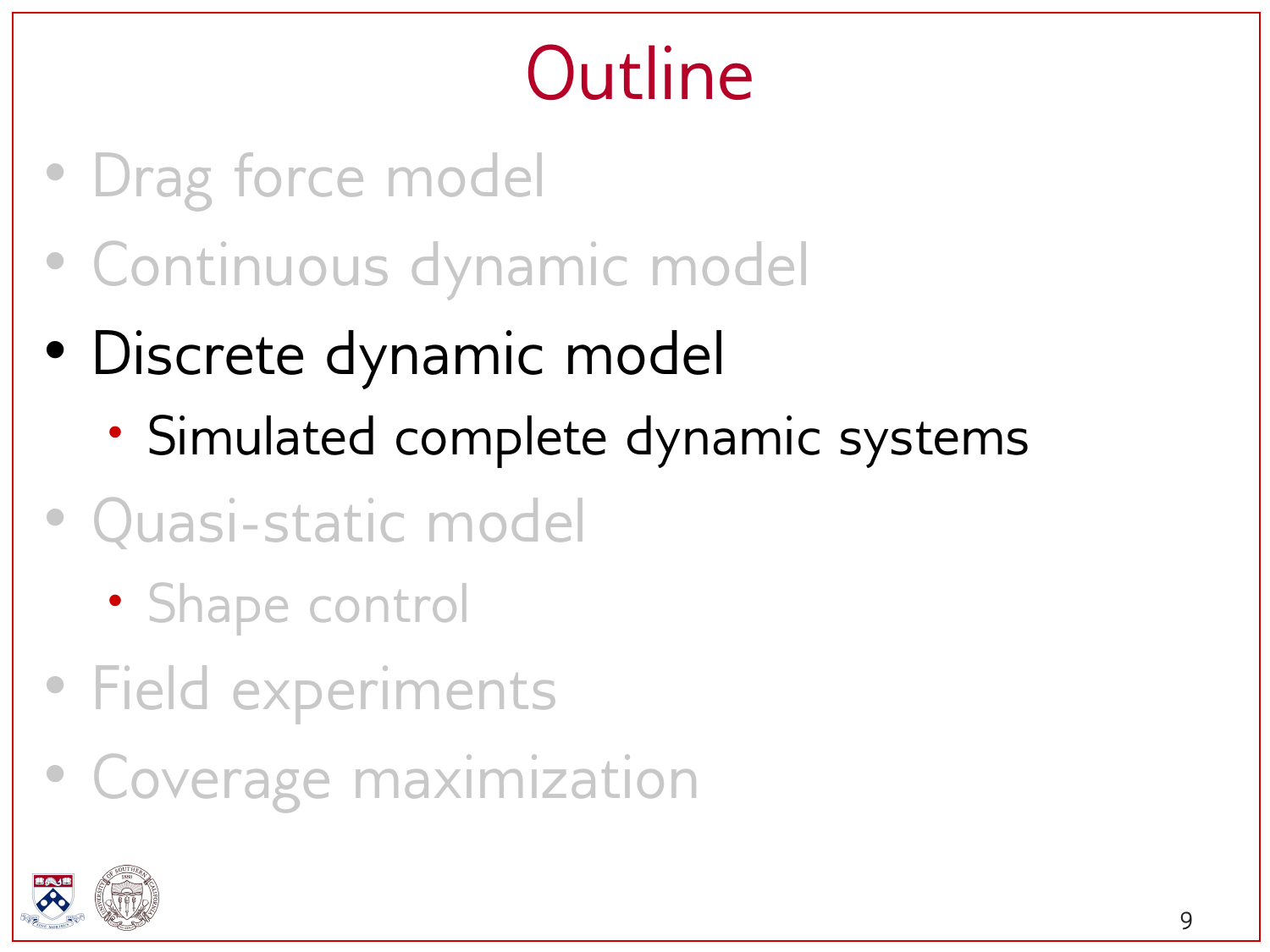

# Outline
Drag force model
Continuous dynamic model
Discrete dynamic model
Simulated complete dynamic systems
Quasi-static model
Shape control
Field experiments
Coverage maximization